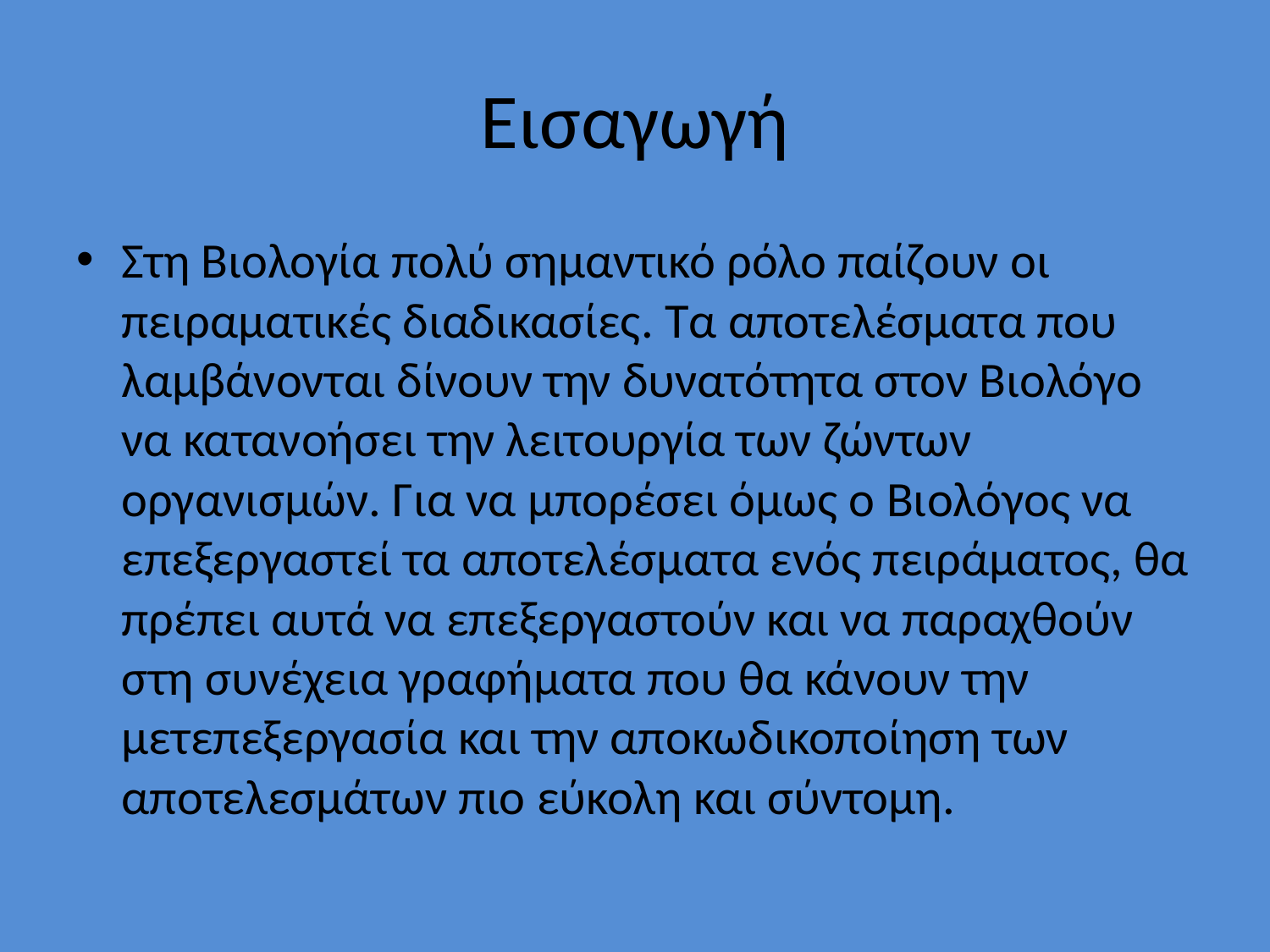

# Εισαγωγή
Στη Βιολογία πολύ σημαντικό ρόλο παίζουν οι πειραματικές διαδικασίες. Τα αποτελέσματα που λαμβάνονται δίνουν την δυνατότητα στον Βιολόγο να κατανοήσει την λειτουργία των ζώντων οργανισμών. Για να μπορέσει όμως ο Βιολόγος να επεξεργαστεί τα αποτελέσματα ενός πειράματος, θα πρέπει αυτά να επεξεργαστούν και να παραχθούν στη συνέχεια γραφήματα που θα κάνουν την μετεπεξεργασία και την αποκωδικοποίηση των αποτελεσμάτων πιο εύκολη και σύντομη.